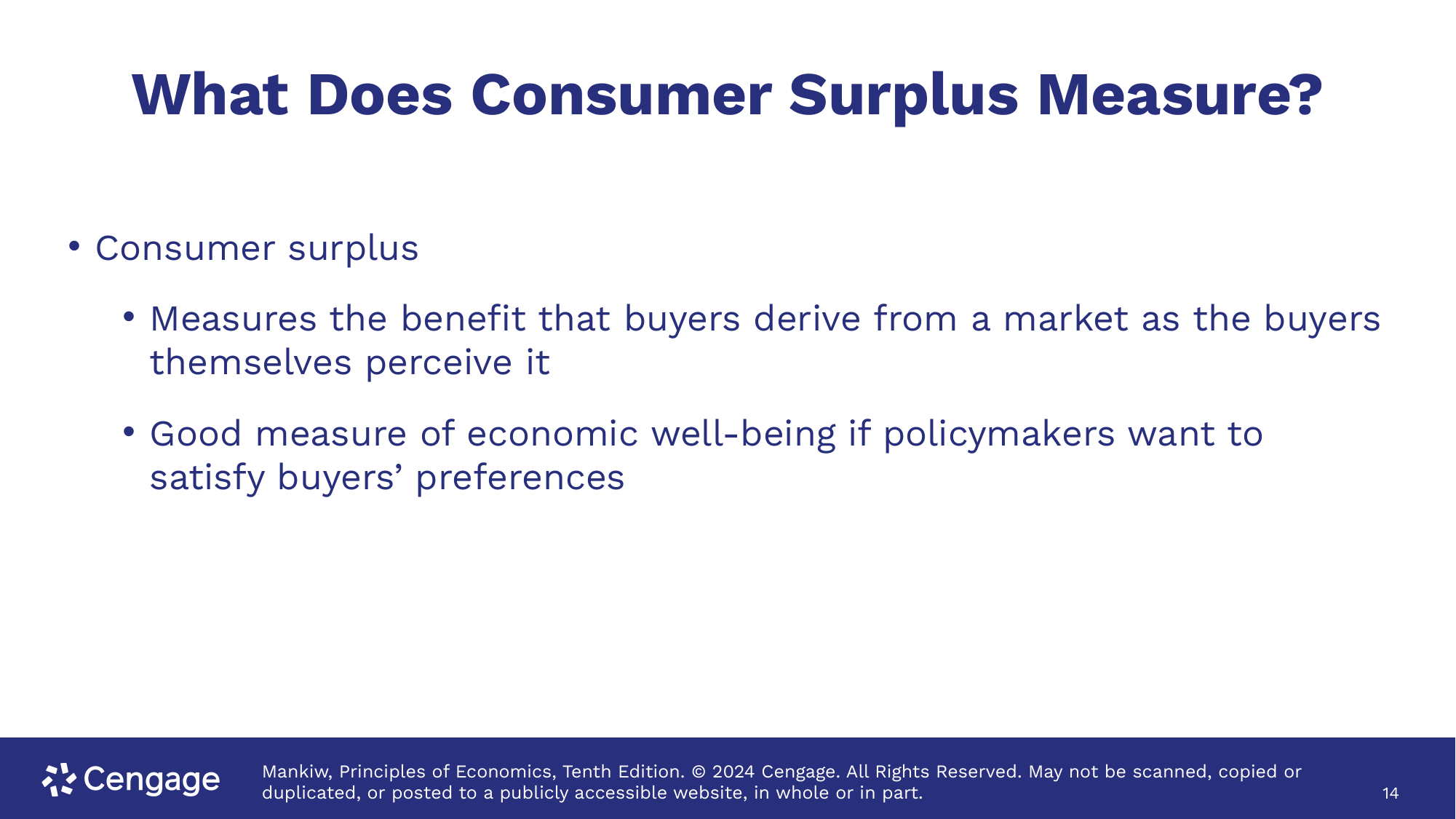

# What Does Consumer Surplus Measure?
Consumer surplus
Measures the benefit that buyers derive from a market as the buyers themselves perceive it
Good measure of economic well-being if policymakers want to satisfy buyers’ preferences